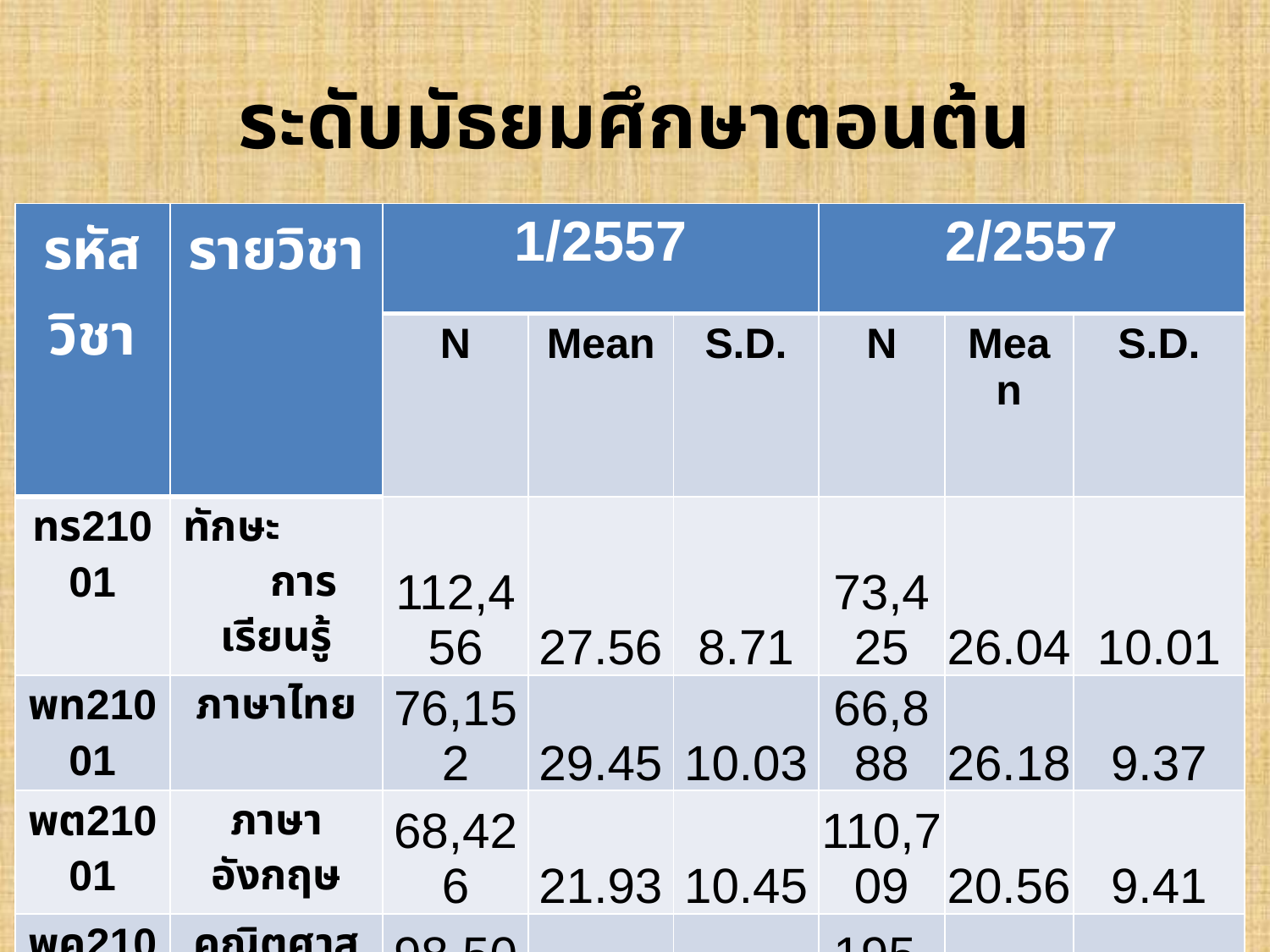

# ระดับมัธยมศึกษาตอนต้น
| รหัสวิชา | รายวิชา | 1/2557 |  |  | 2/2557 |  |  |
| --- | --- | --- | --- | --- | --- | --- | --- |
|  |  | N | Mean | S.D. | N | Mean | S.D. |
| ทร21001 | ทักษะ การเรียนรู้ | 112,456 | 27.56 | 8.71 | 73,425 | 26.04 | 10.01 |
| พท21001 | ภาษาไทย | 76,152 | 29.45 | 10.03 | 66,888 | 26.18 | 9.37 |
| พต21001 | ภาษาอังกฤษ | 68,426 | 21.93 | 10.45 | 110,709 | 20.56 | 9.41 |
| พค21001 | คณิตศาสตร์ | 98,509 | 23.75 | 9.49 | 195,619 | 20.13 | 9.01 |
| พว21001 | วิทยาศาสตร์ | 150,778 | 25.75 | 8.89 | 64,027 | 23.15 | 7.37 |